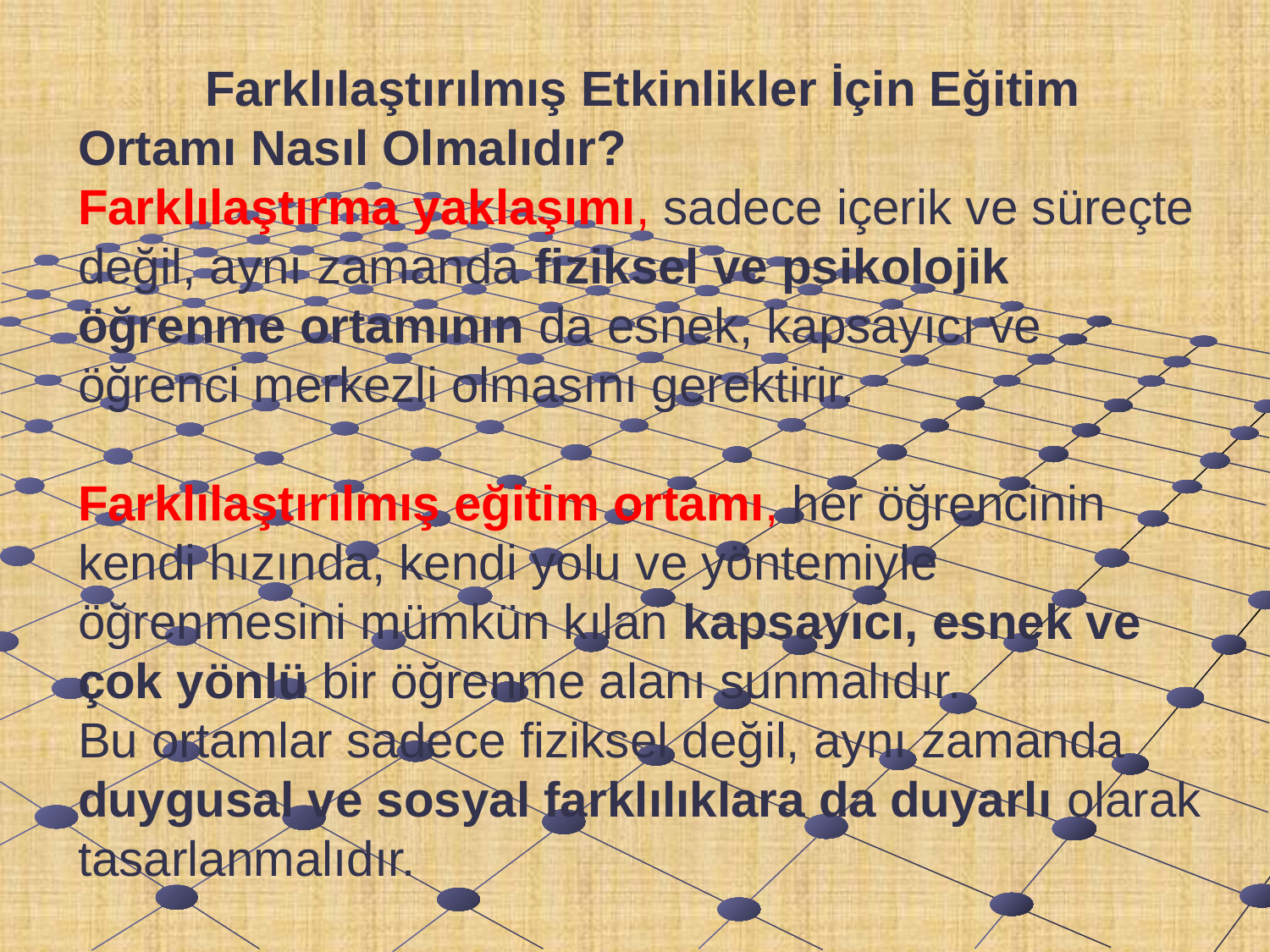

# Farklılaştırılmış Etkinlikler İçin Eğitim Ortamı Nasıl Olmalıdır? Farklılaştırma yaklaşımı, sadece içerik ve süreçte değil, aynı zamanda fiziksel ve psikolojik öğrenme ortamının da esnek, kapsayıcı ve öğrenci merkezli olmasını gerektirir. Farklılaştırılmış eğitim ortamı, her öğrencinin kendi hızında, kendi yolu ve yöntemiyle öğrenmesini mümkün kılan kapsayıcı, esnek ve çok yönlü bir öğrenme alanı sunmalıdır. Bu ortamlar sadece fiziksel değil, aynı zamanda duygusal ve sosyal farklılıklara da duyarlı olarak tasarlanmalıdır.